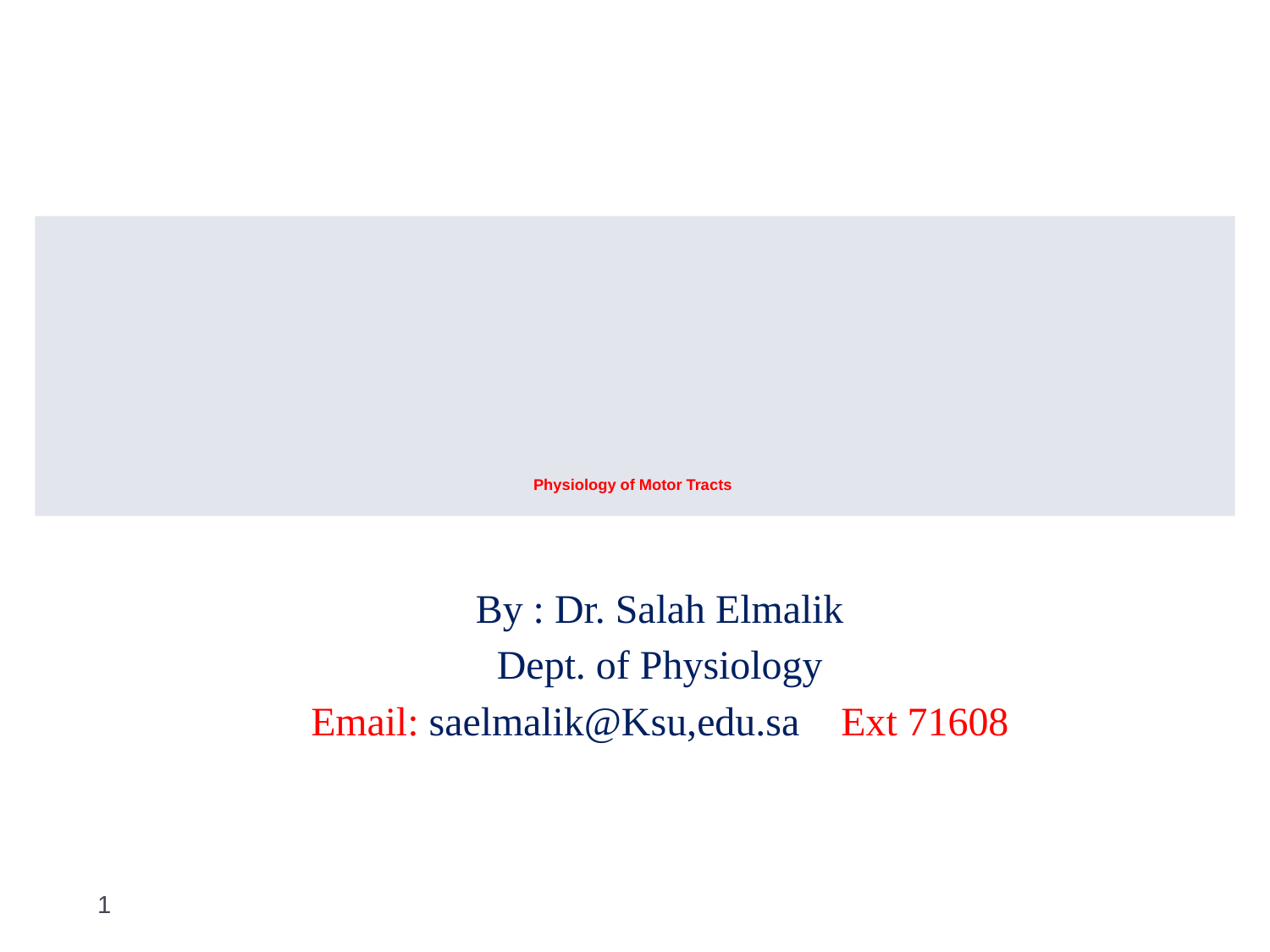

# Physiology of Motor Tracts
By : Dr. Salah Elmalik
Dept. of Physiology
Email: saelmalik@Ksu,edu.sa    Ext 71608
1